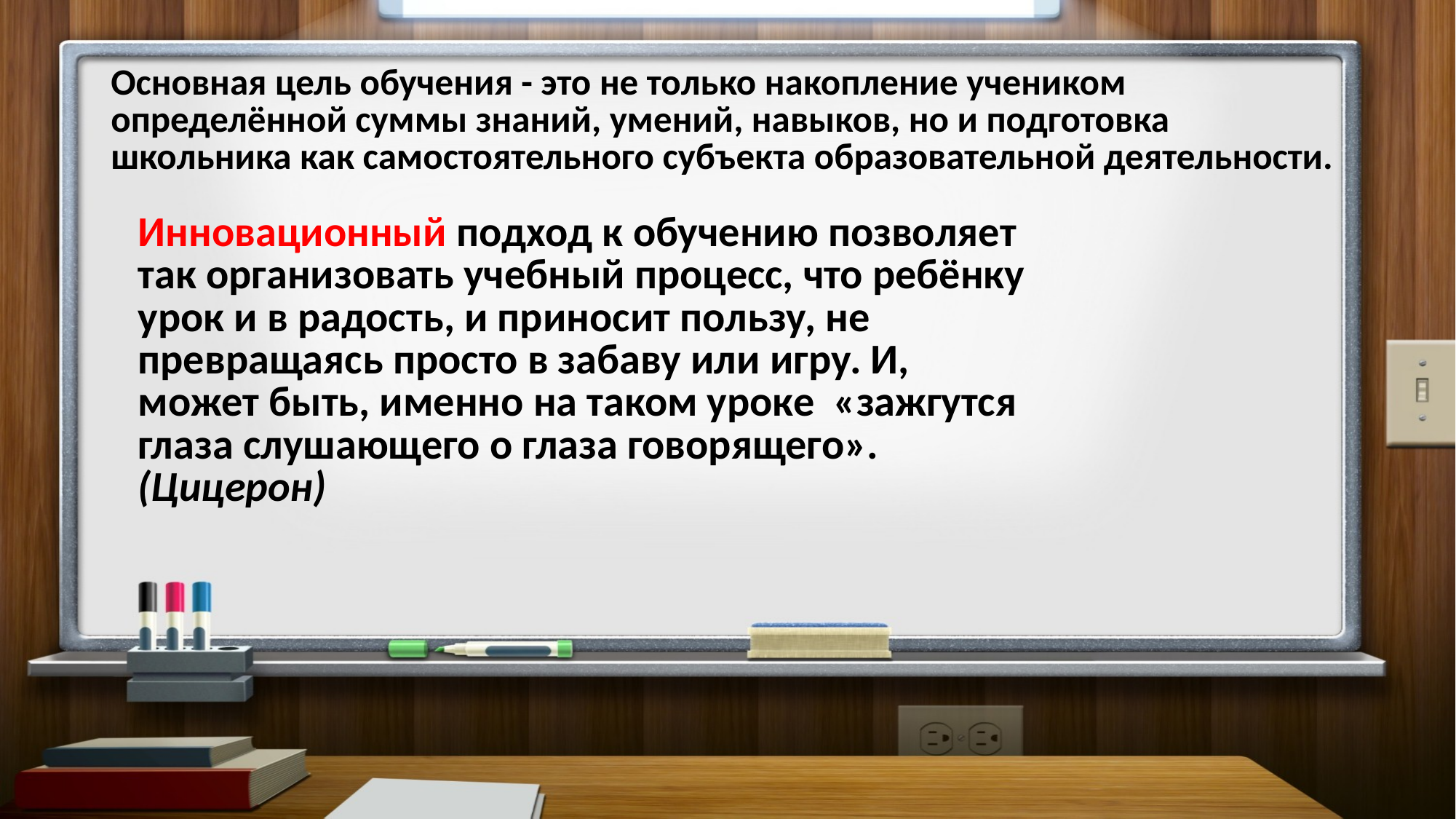

# Основная цель обучения - это не только накопление учеником определённой суммы знаний, умений, навыков, но и подготовка школьника как самостоятельного субъекта образовательной деятельности.
Инновационный подход к обучению позволяет так организовать учебный процесс, что ребёнку урок и в радость, и приносит пользу, не превращаясь просто в забаву или игру. И, может быть, именно на таком уроке  «зажгутся глаза слушающего о глаза говорящего».   (Цицерон)